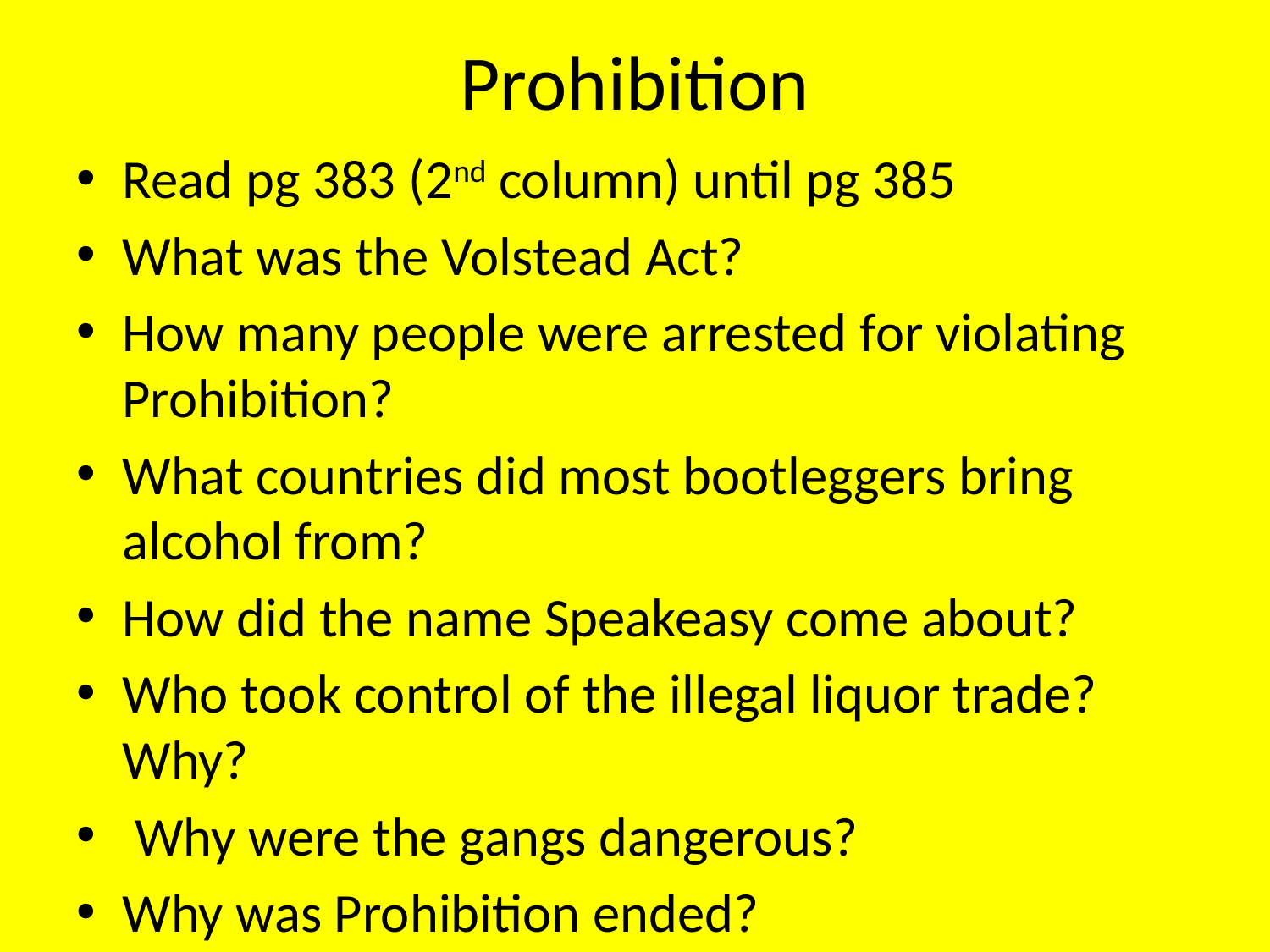

# Prohibition
Read pg 383 (2nd column) until pg 385
What was the Volstead Act?
How many people were arrested for violating Prohibition?
What countries did most bootleggers bring alcohol from?
How did the name Speakeasy come about?
Who took control of the illegal liquor trade? Why?
 Why were the gangs dangerous?
Why was Prohibition ended?